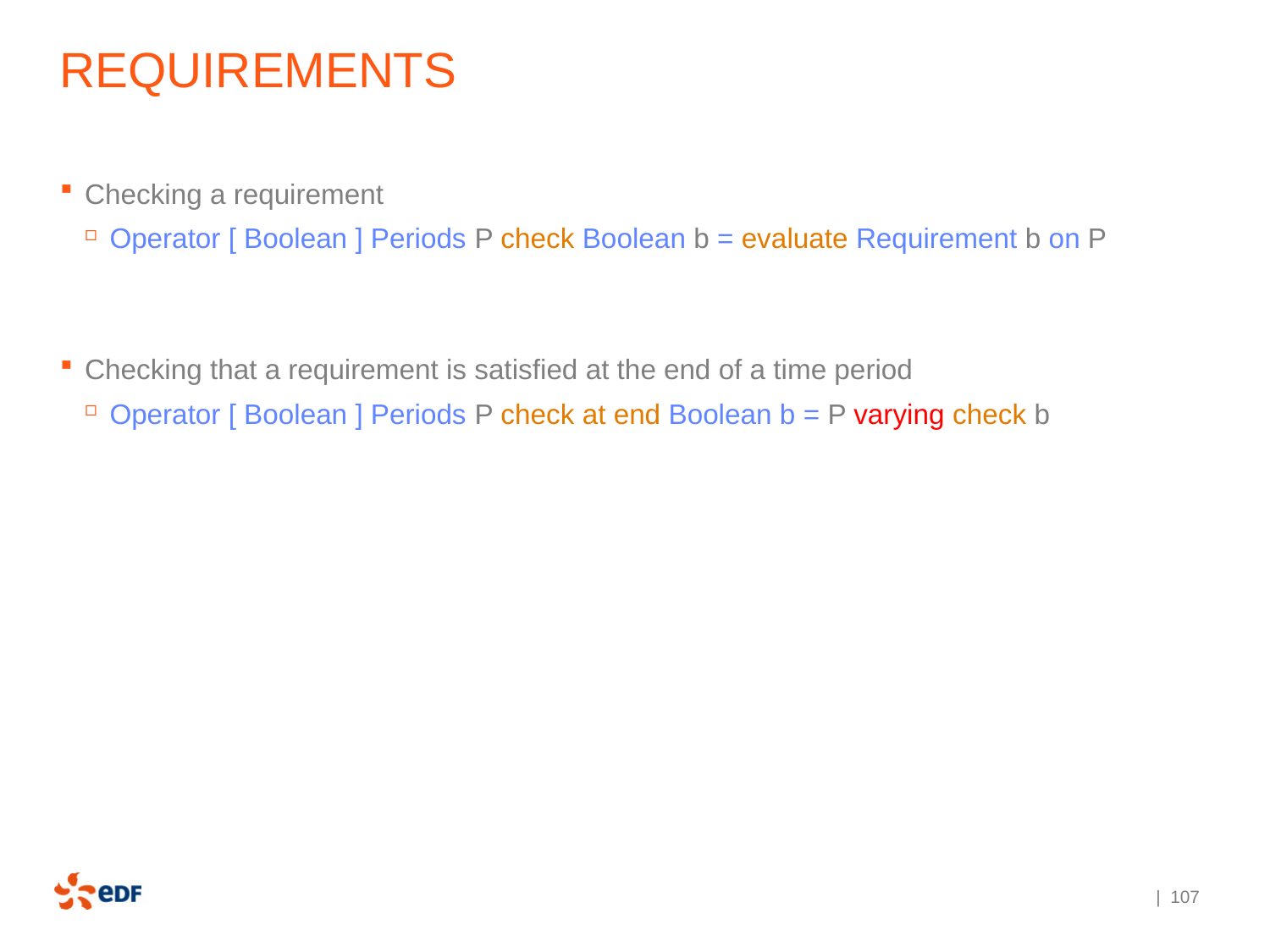

# requirements
Checking a requirement
Operator [ Boolean ] Periods P check Boolean b = evaluate Requirement b on P

Checking that a requirement is satisfied at the end of a time period
Operator [ Boolean ] Periods P check at end Boolean b = P varying check b